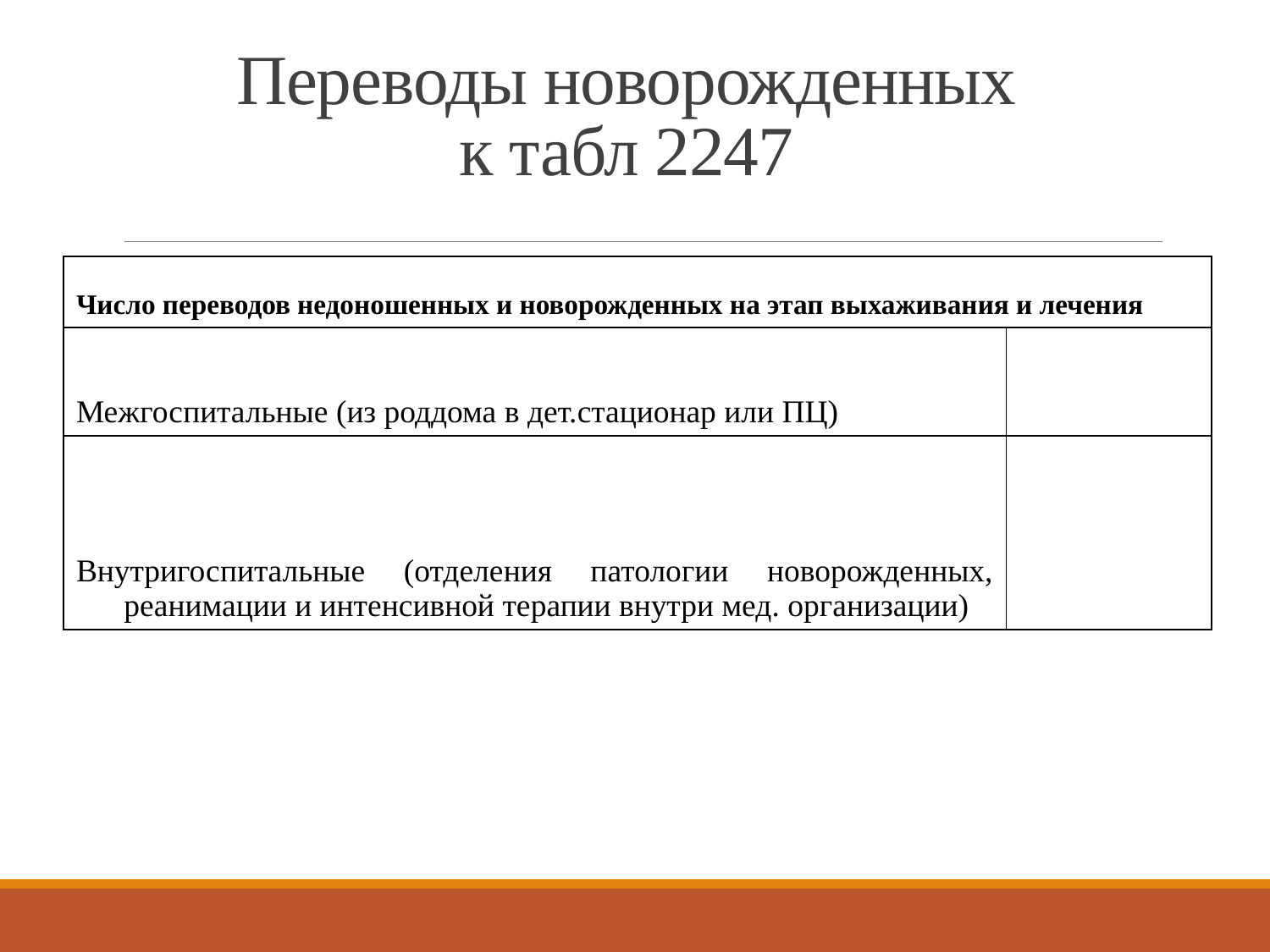

# Переводы новорожденных к табл 2247
| Число переводов недоношенных и новорожденных на этап выхаживания и лечения |  |  |  |  |  |  |
| --- | --- | --- | --- | --- | --- | --- |
| Межгоспитальные (из роддома в дет.стационар или ПЦ) |  |  |  |  |  |  |
| Внутригоспитальные (отделения патологии новорожденных, реанимации и интенсивной терапии внутри мед. организации) |  |  |  |  |  |  |
|  |  |  |  |  |  |  |